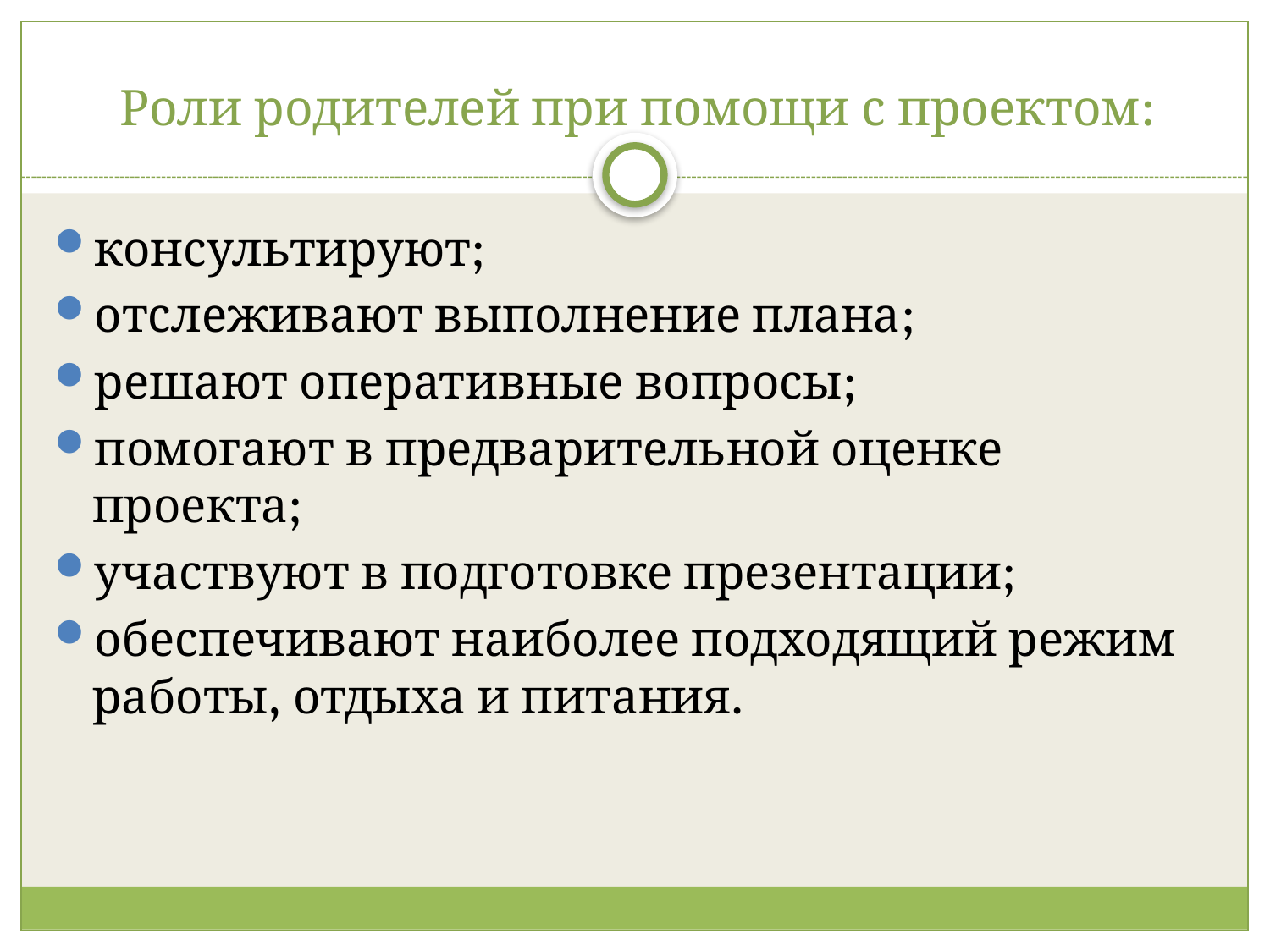

# Роли родителей при помощи с проектом:
консультируют;
отслеживают выполнение плана;
решают оперативные вопросы;
помогают в предварительной оценке проекта;
участвуют в подготовке презентации;
обеспечивают наиболее подходящий режим работы, отдыха и питания.